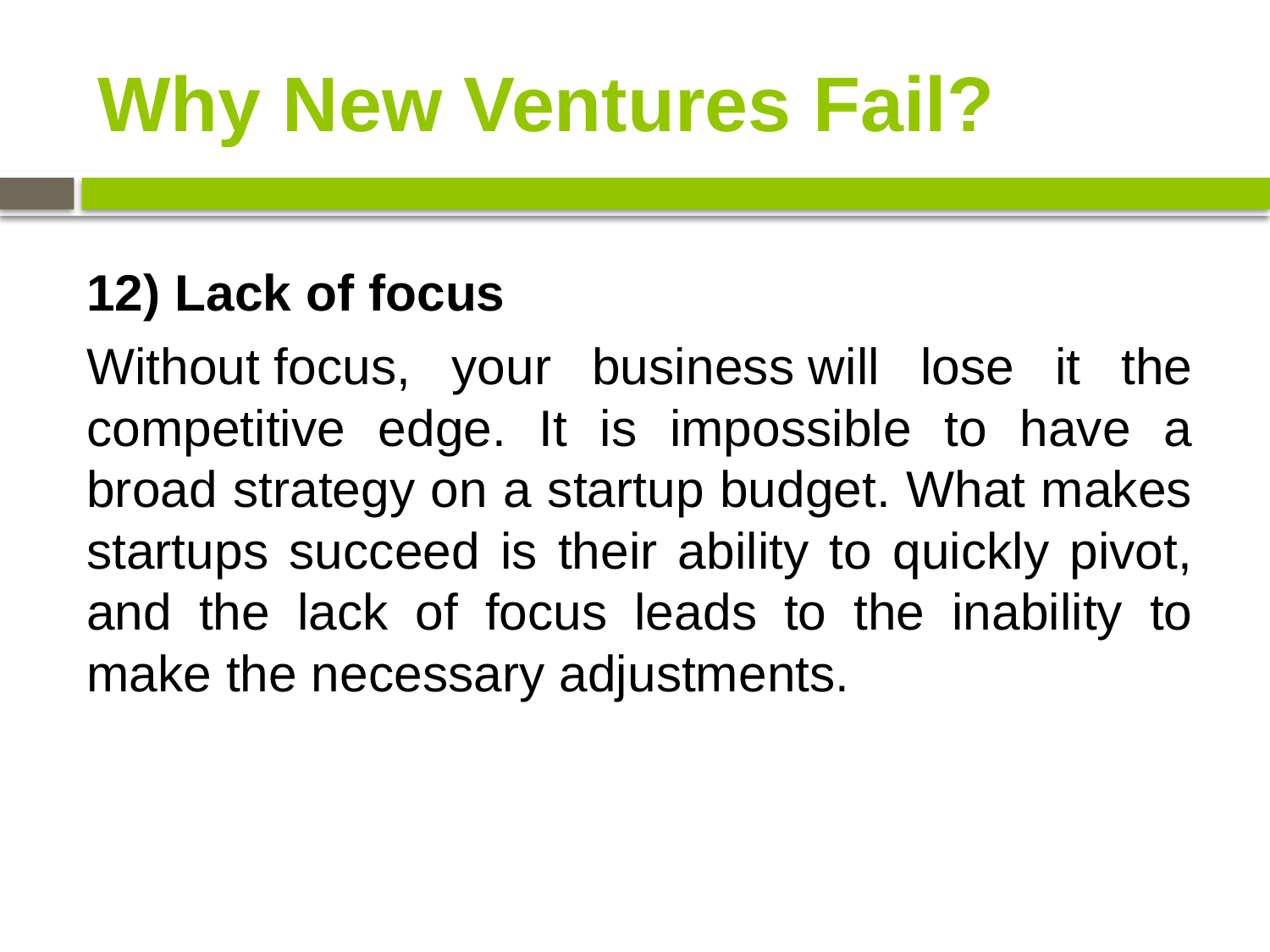

# Why New Ventures Fail?
 Lack of focus
Without focus, your business will lose it the competitive edge. It is impossible to have a broad strategy on a startup budget. What makes startups succeed is their ability to quickly pivot, and the lack of focus leads to the inability to make the necessary adjustments.